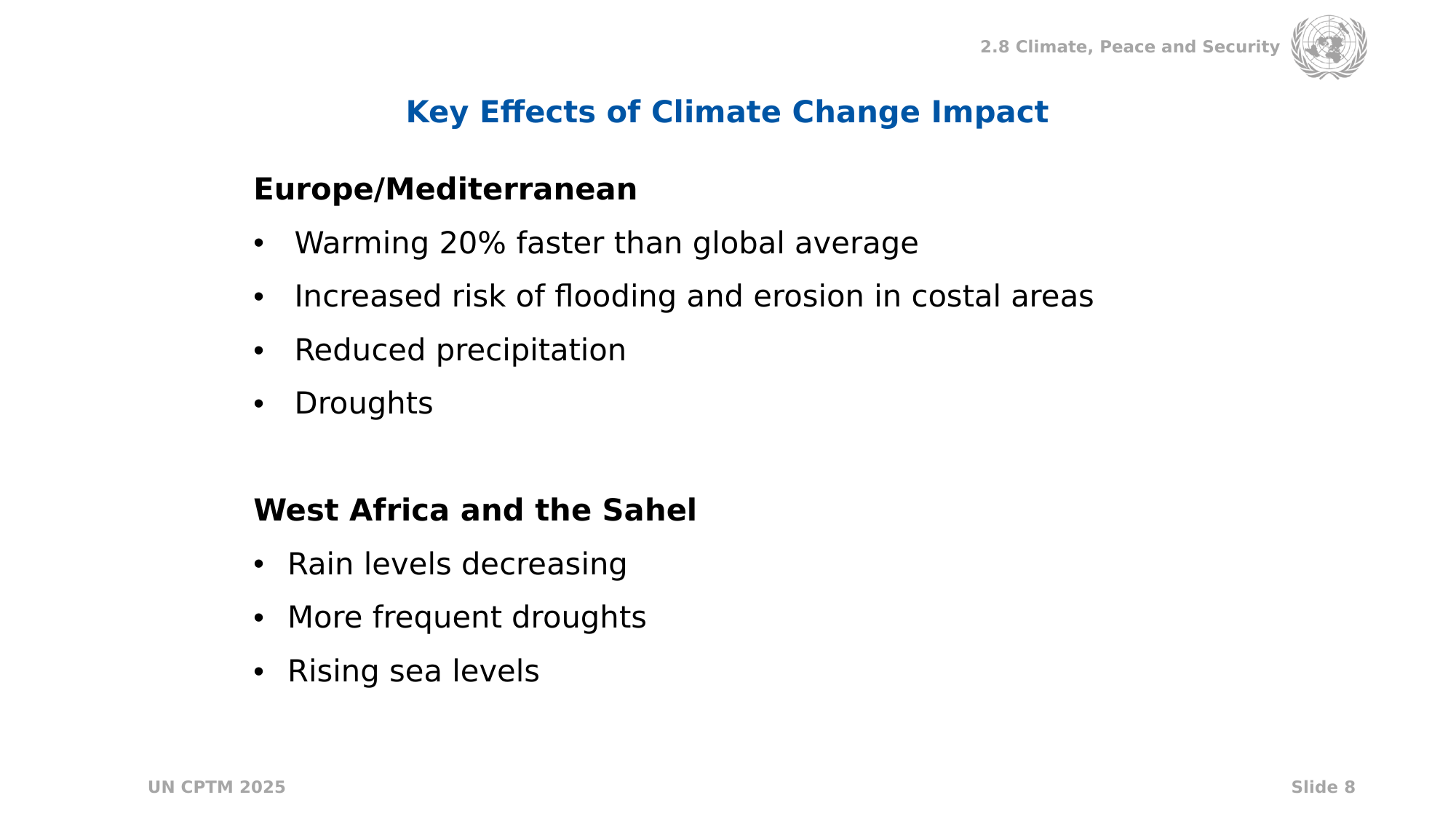

Key Effects of Climate Change Impact
| Europe/Mediterranean Warming 20% faster than global average Increased risk of flooding and erosion in costal areas Reduced precipitation Droughts West Africa and the Sahel Rain levels decreasing More frequent droughts Rising sea levels |
| --- |